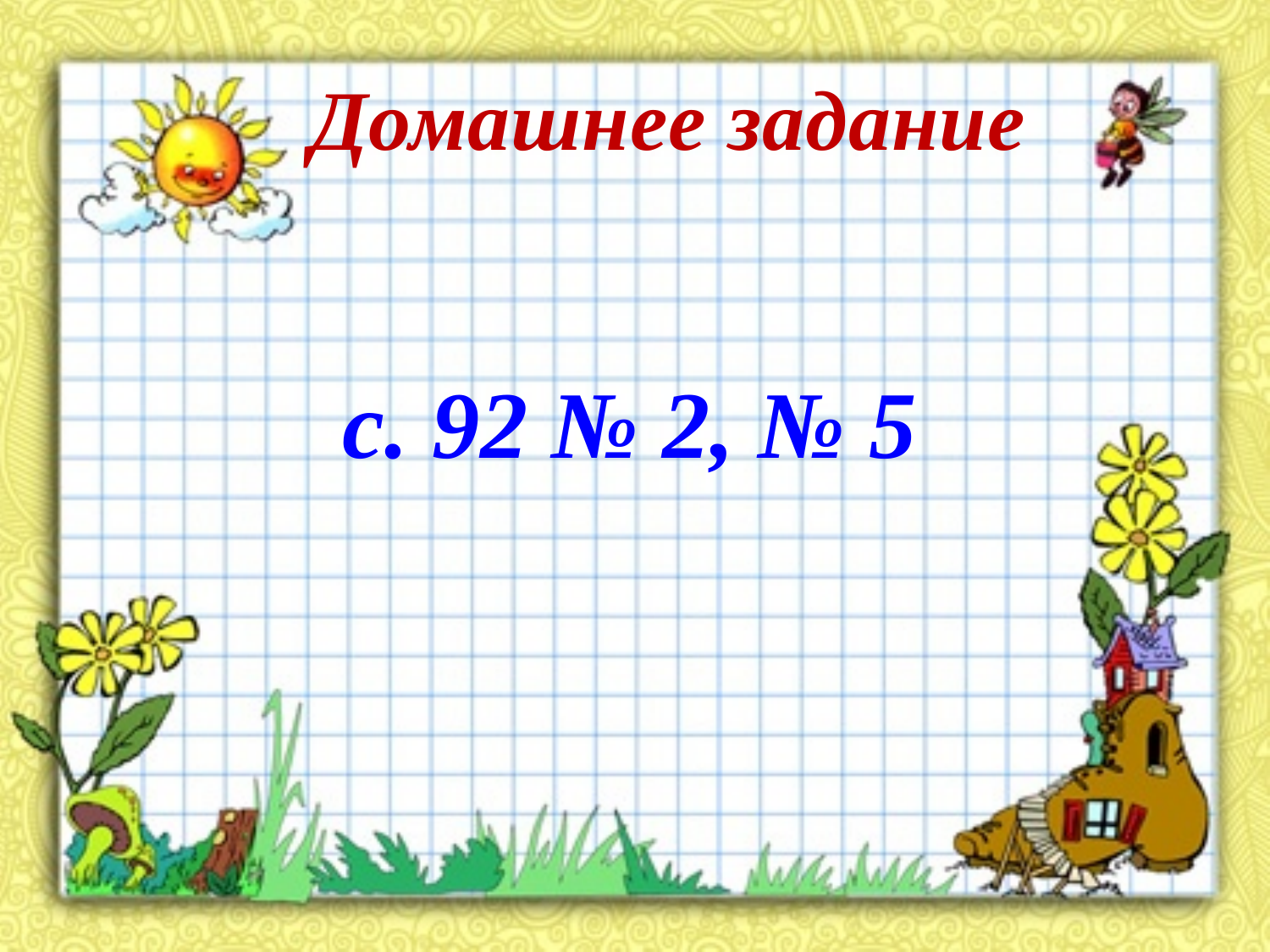

Домашнее задание

с. 92 № 2, № 5